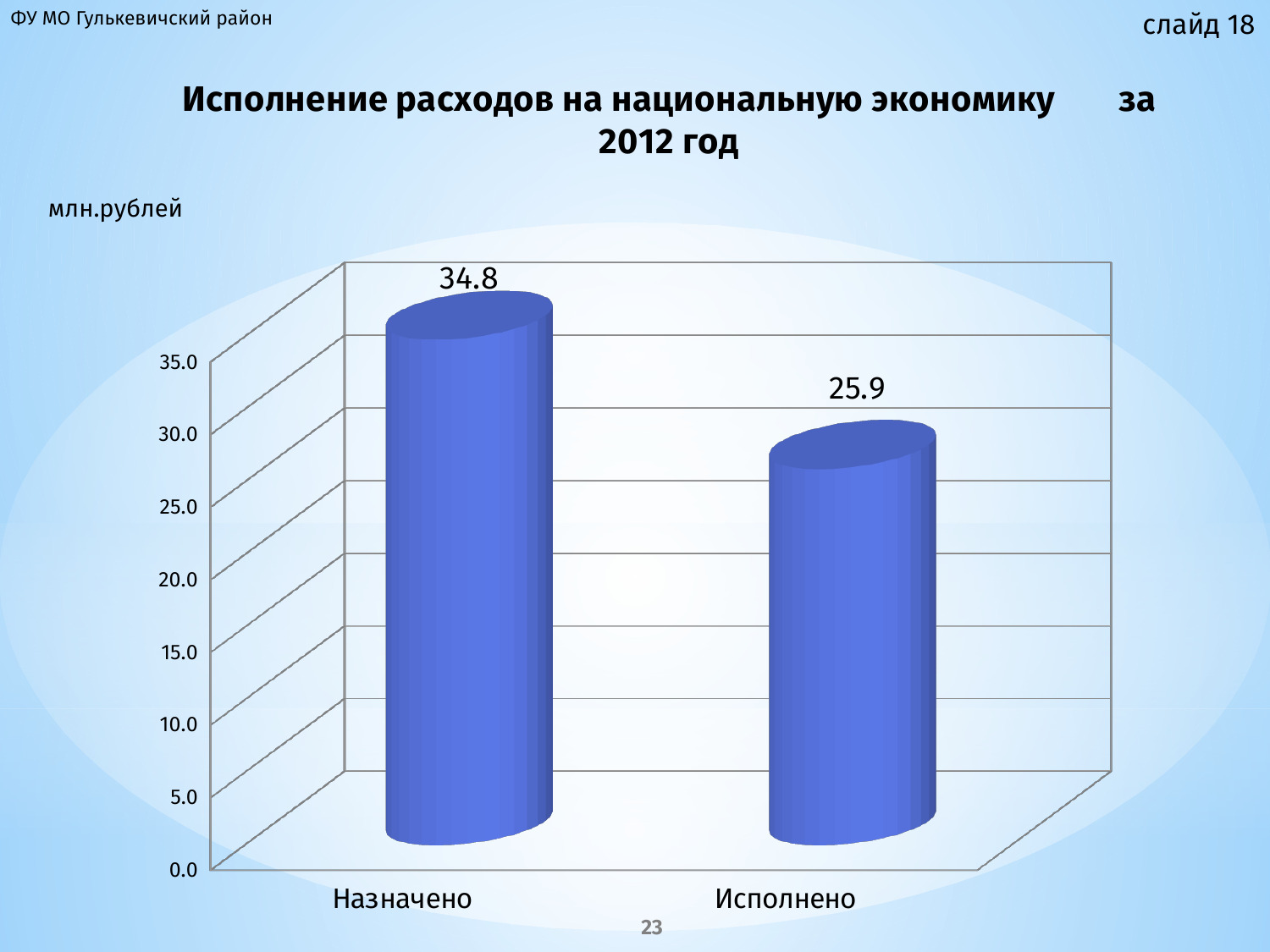

слайд 18
ФУ МО Гулькевичский район

[unsupported chart]

млн.рублей
23